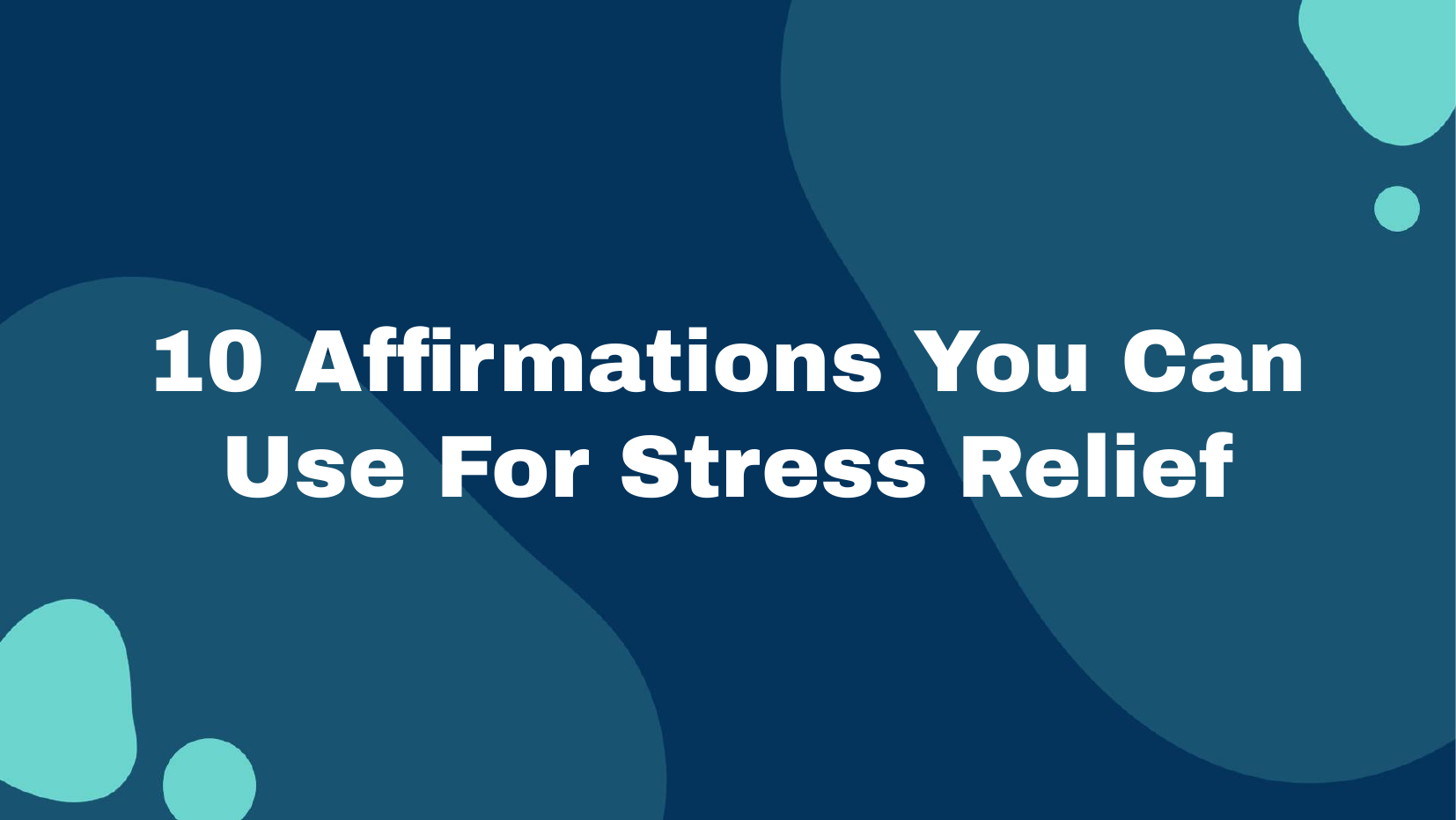

10 Affirmations You Can Use For Stress Relief